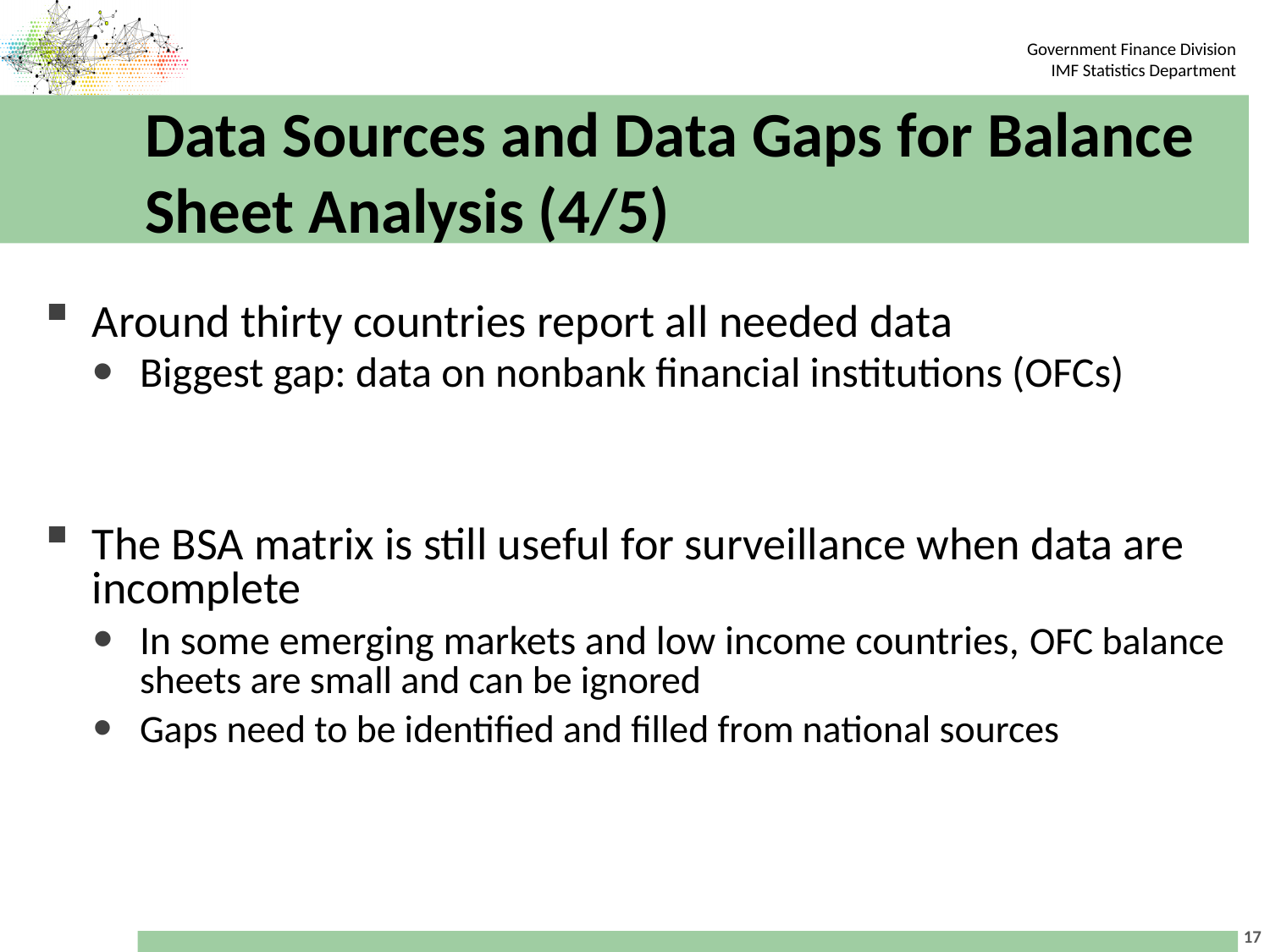

# Data Sources and Data Gaps for Balance Sheet Analysis (4/5)
Around thirty countries report all needed data
Biggest gap: data on nonbank financial institutions (OFCs)

The BSA matrix is still useful for surveillance when data are incomplete
In some emerging markets and low income countries, OFC balance sheets are small and can be ignored
Gaps need to be identified and filled from national sources

17